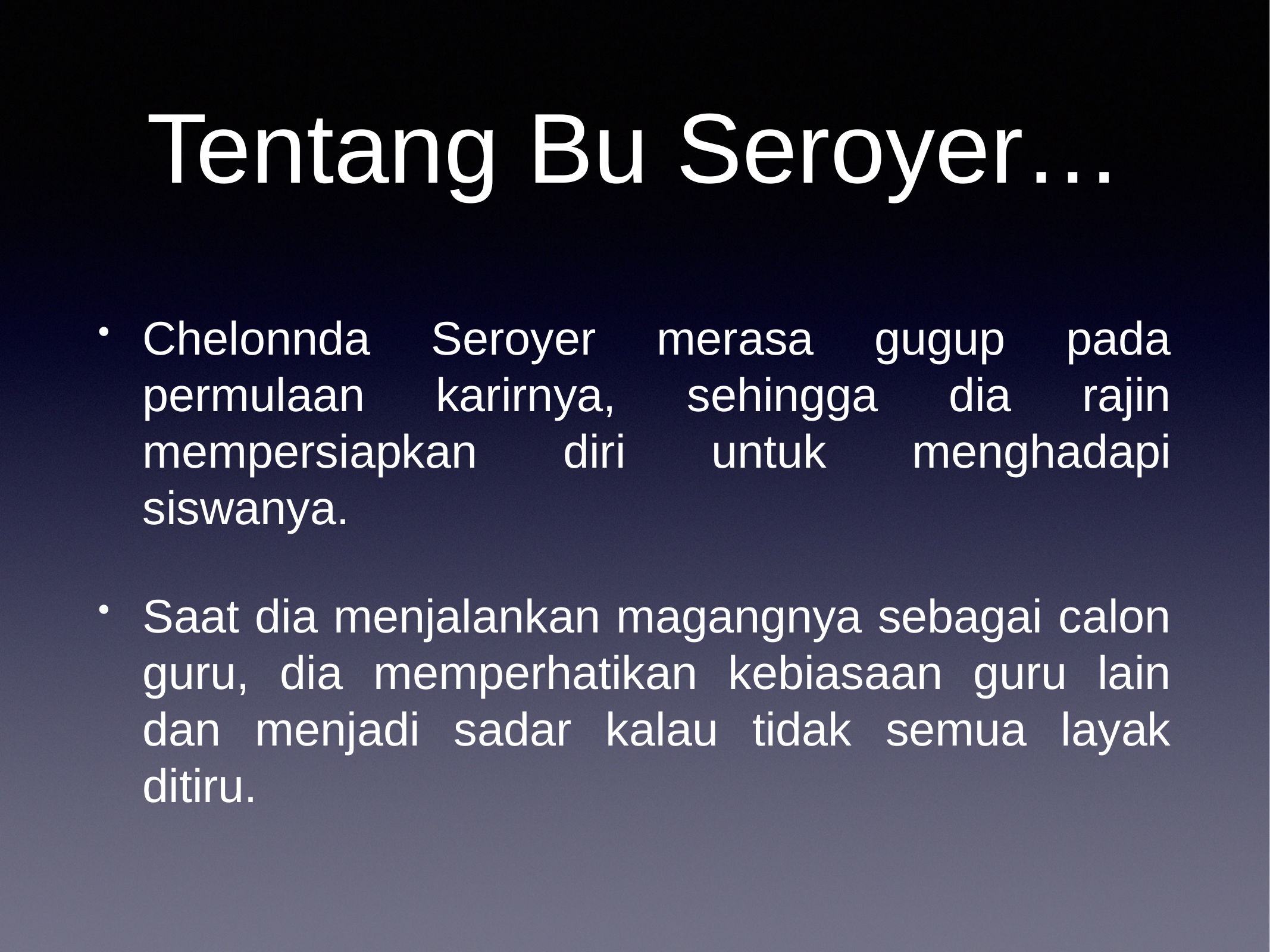

# Tentang Bu Seroyer…
Chelonnda Seroyer merasa gugup pada permulaan karirnya, sehingga dia rajin mempersiapkan diri untuk menghadapi siswanya.
Saat dia menjalankan magangnya sebagai calon guru, dia memperhatikan kebiasaan guru lain dan menjadi sadar kalau tidak semua layak ditiru.